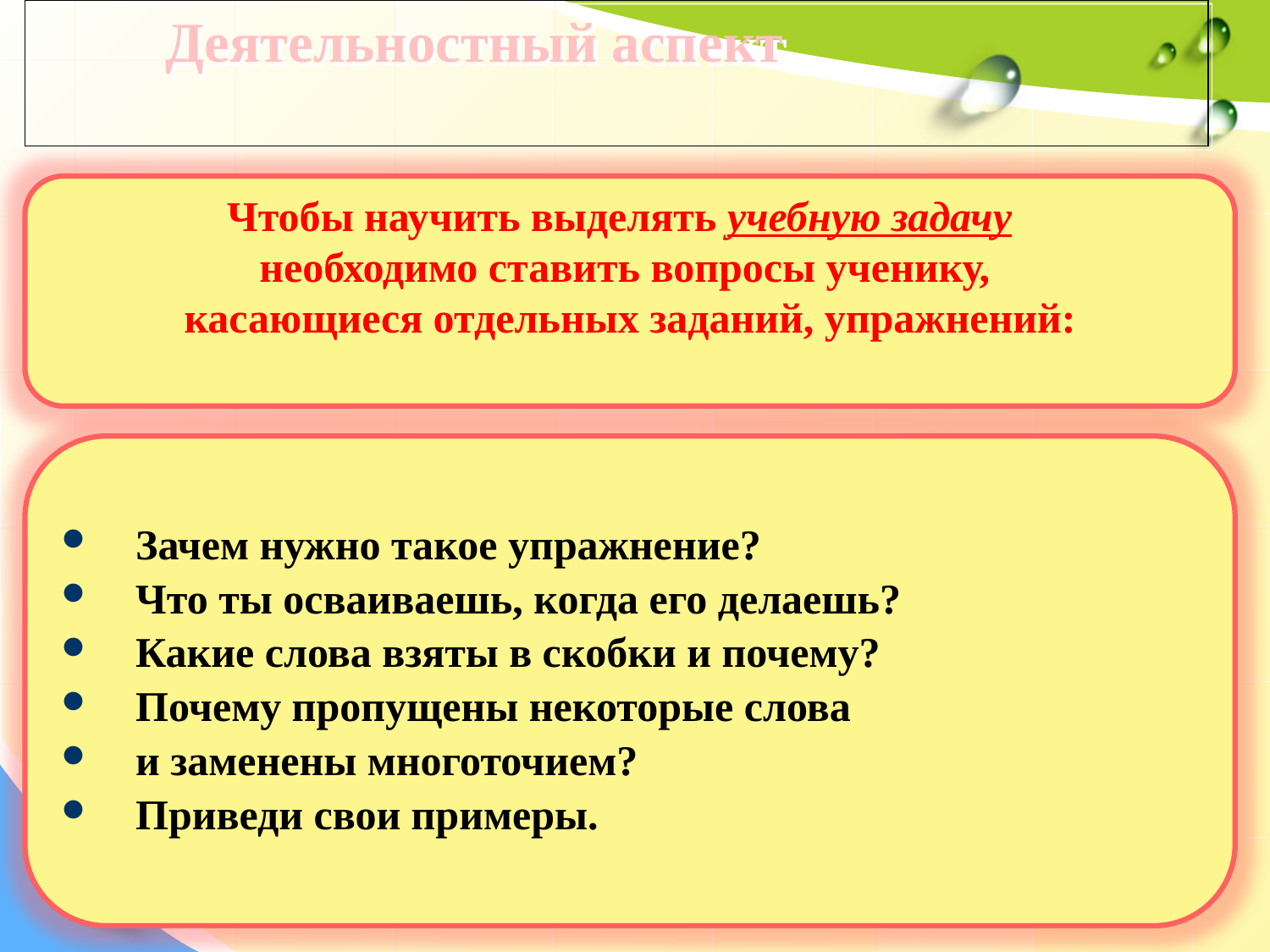

# Деятельностный аспект
Чтобы научить выделять учебную задачу
необходимо ставить вопросы ученику,
касающиеся отдельных заданий, упражнений:
Зачем нужно такое упражнение?
Что ты осваиваешь, когда его делаешь?
Какие слова взяты в скобки и почему?
Почему пропущены некоторые слова
и заменены многоточием?
Приведи свои примеры.